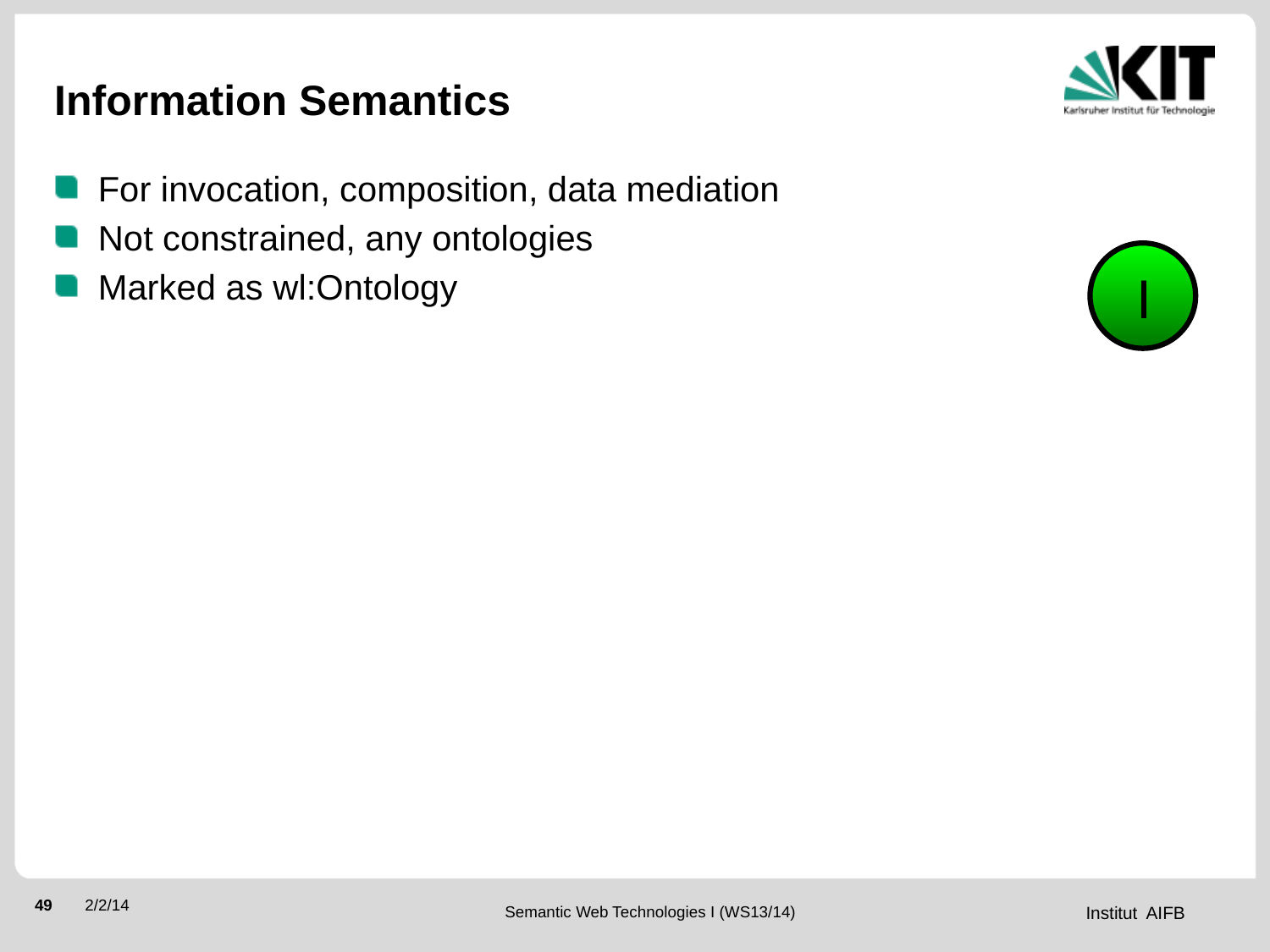

# Information Semantics
For invocation, composition, data mediation
Not constrained, any ontologies
Marked as wl:Ontology

I